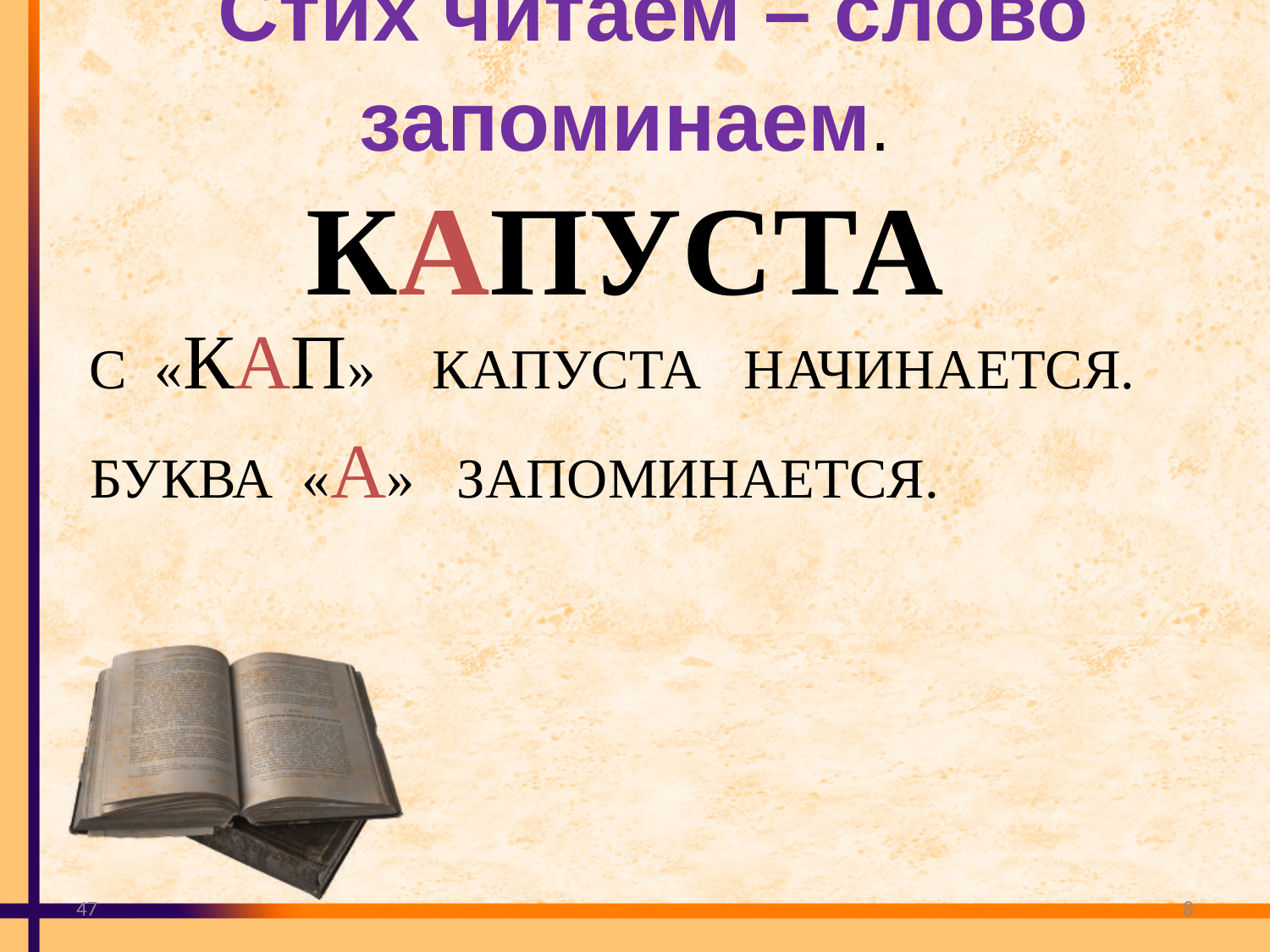

# Стих читаем – слово запоминаем. КАПУСТА

 С  «КАП»    КАПУСТА   НАЧИНАЕТСЯ.
 БУКВА  «А»   ЗАПОМИНАЕТСЯ.

47
8